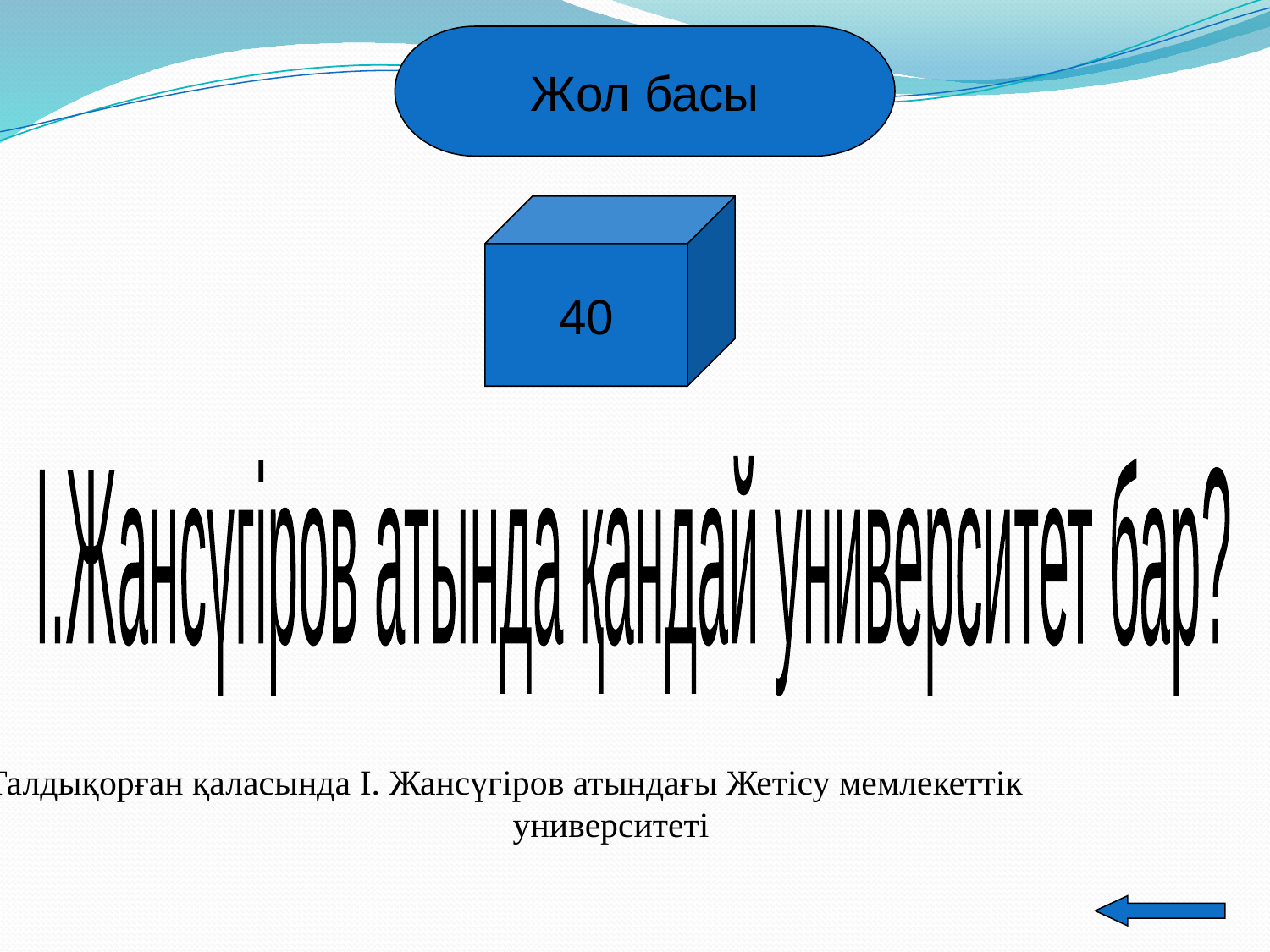

Жол басы
40
І.Жансүгіров атында қандай университет бар?

Талдықорған қаласында І. Жансүгіров атындағы Жетісу мемлекеттік                          университеті